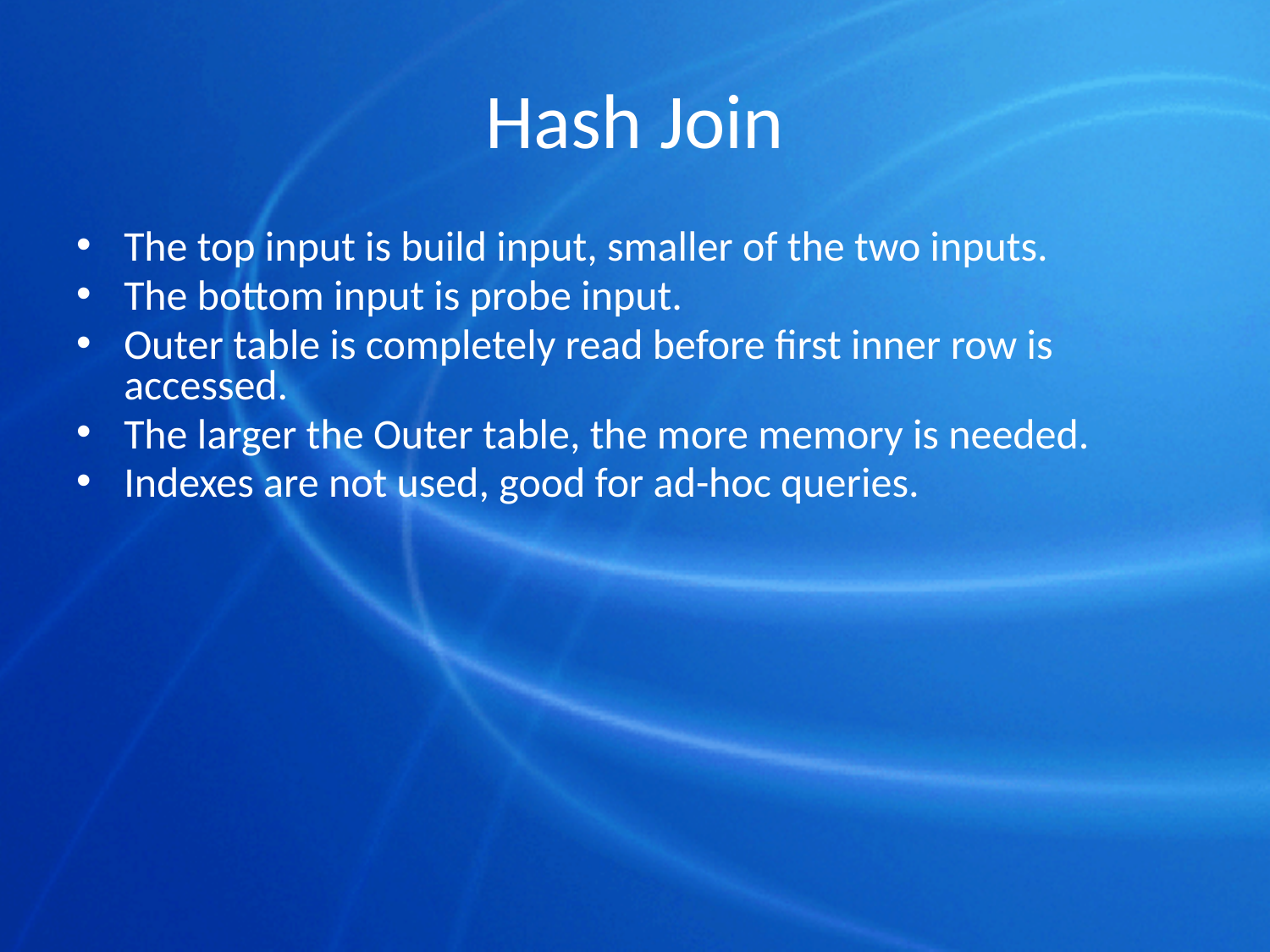

# Hash Join
The top input is build input, smaller of the two inputs.
The bottom input is probe input.
Outer table is completely read before first inner row is accessed.
The larger the Outer table, the more memory is needed.
Indexes are not used, good for ad-hoc queries.